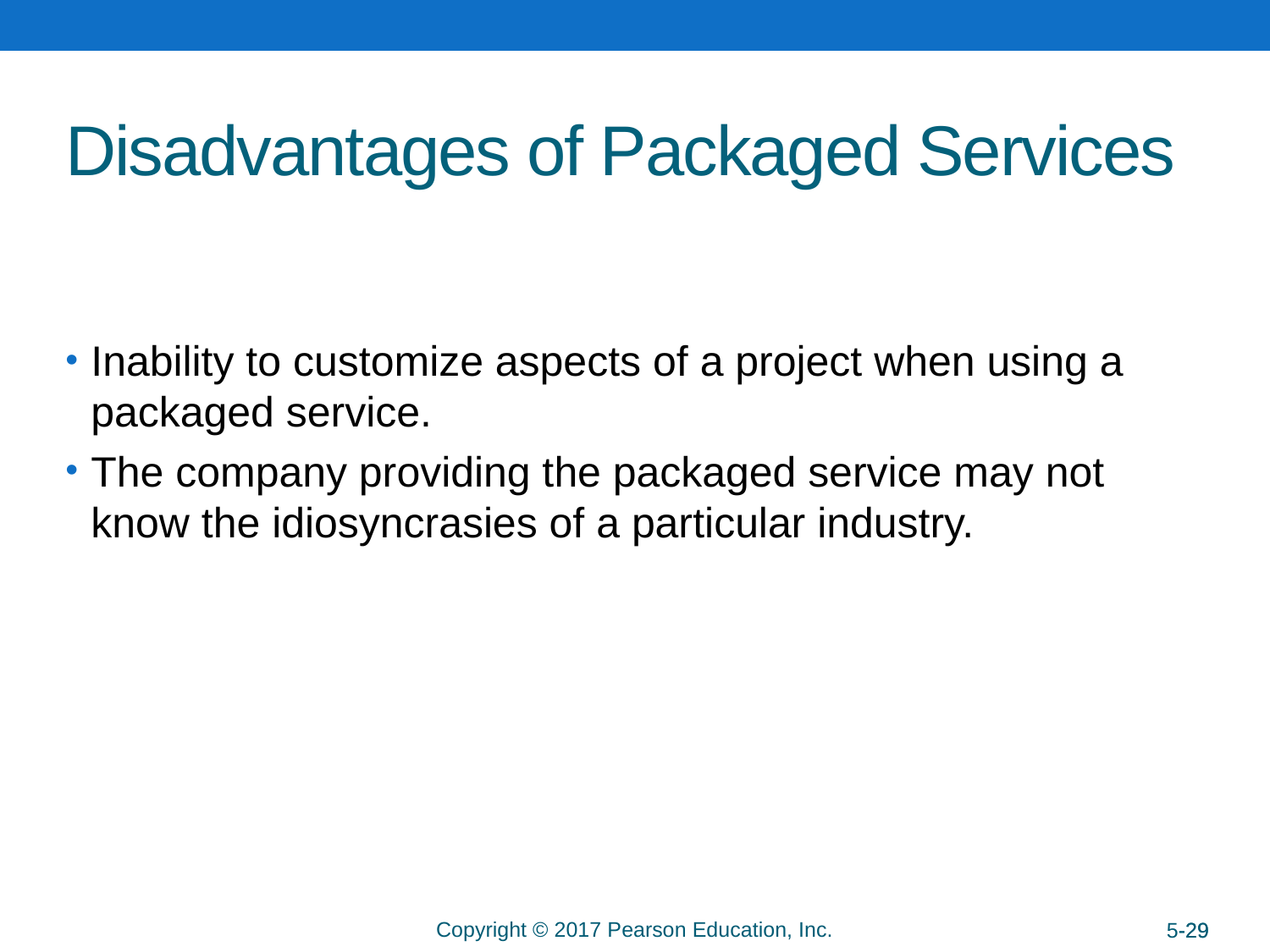

# Disadvantages of Packaged Services
Inability to customize aspects of a project when using a packaged service.
The company providing the packaged service may not know the idiosyncrasies of a particular industry.